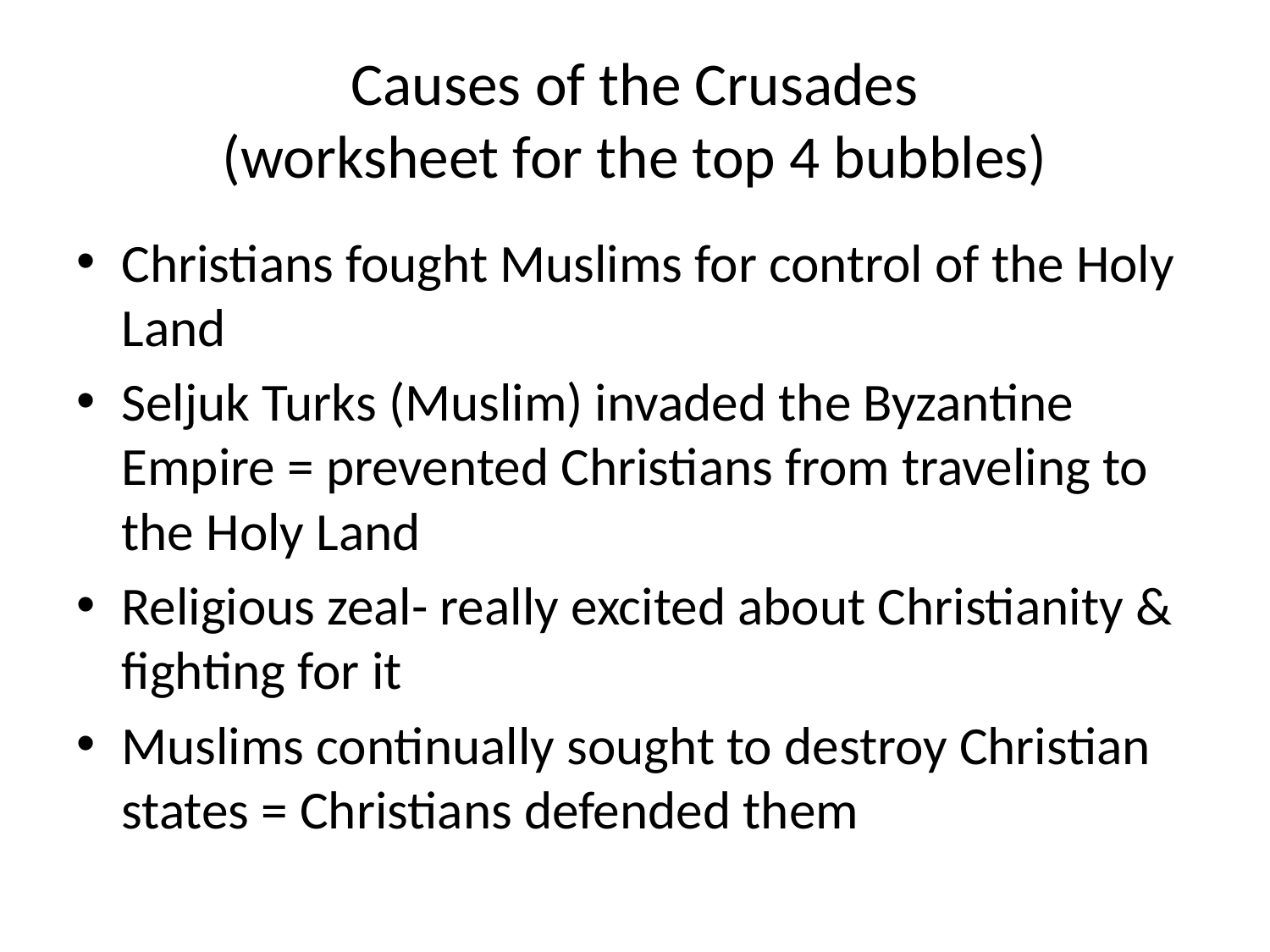

# Causes of the Crusades (worksheet for the top 4 bubbles)
Christians fought Muslims for control of the Holy Land
Seljuk Turks (Muslim) invaded the Byzantine Empire = prevented Christians from traveling to the Holy Land
Religious zeal- really excited about Christianity & fighting for it
Muslims continually sought to destroy Christian states = Christians defended them